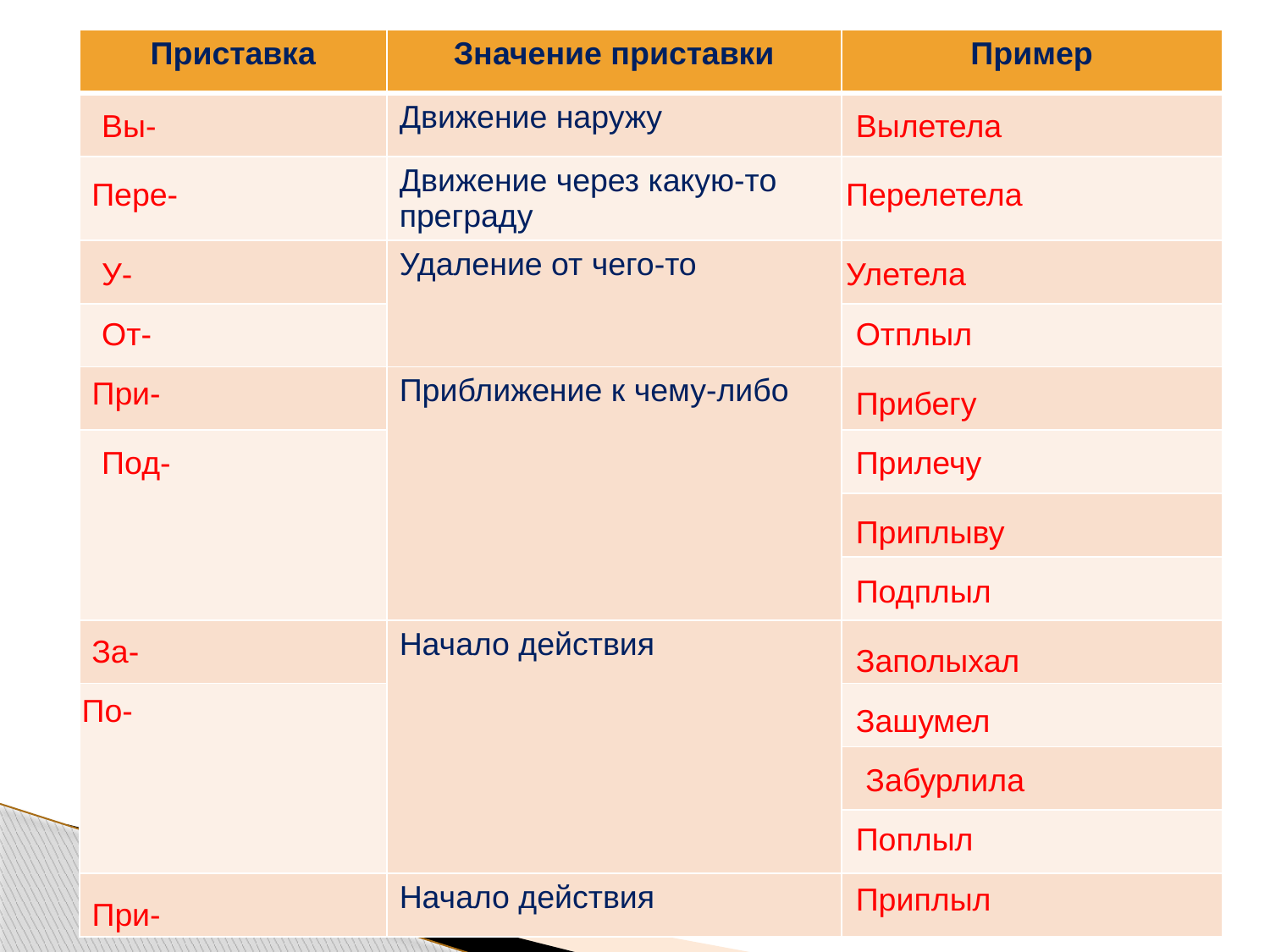

| Приставка | Значение приставки | Пример |
| --- | --- | --- |
|  | Движение наружу |  |
|  | Движение через какую-то преграду |  |
|  | Удаление от чего-то |  |
|  |  |  |
|  | Приближение к чему-либо |  |
|  |  |  |
|  |  |  |
|  |  |  |
|  | Начало действия |  |
|  |  |  |
|  |  |  |
|  |  |  |
|  | Начало действия |  |
Вы-
Вылетела
Пере-
Перелетела
У-
Улетела

От-
Отплыл
При-
Прибегу
Под-
Прилечу
Приплыву
Подплыл
За-
Заполыхал
По-
Зашумел
Забурлила
Поплыл
Приплыл
При-